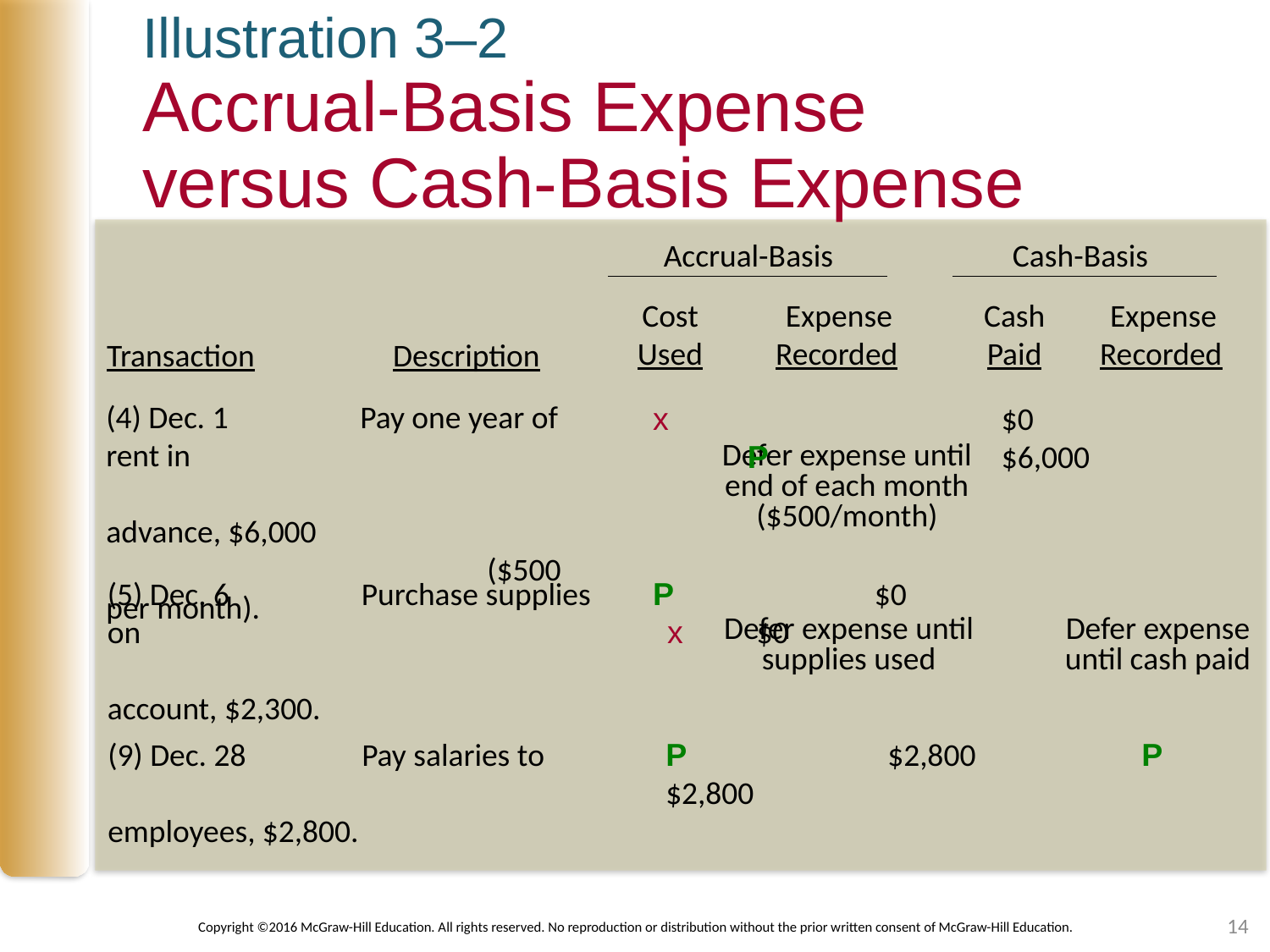

# Illustration 3–2 Accrual-Basis Expense versus Cash-Basis Expense

Accrual-Basis                         Cash-Basis
Cost
Used
Cash
Paid
Expense
Recorded
Expense
Recorded
Transaction
Description
(4) Dec. 1		Pay one year of rent in
			advance, $6,000
			($500 per month).
	x 		 	$0			P		$6,000
Defer expense until end of each month ($500/month)
(5) Dec. 6		Purchase supplies on
			account, $2,300.
	P 		$0			  x   	 $0
Defer expense until cash paid
Defer expense until supplies used
(9) Dec. 28	Pay salaries to
			employees, $2,800.
	P 		$2,800		P   	$2,800
14
Copyright ©2016 McGraw-Hill Education. All rights reserved. No reproduction or distribution without the prior written consent of McGraw-Hill Education.